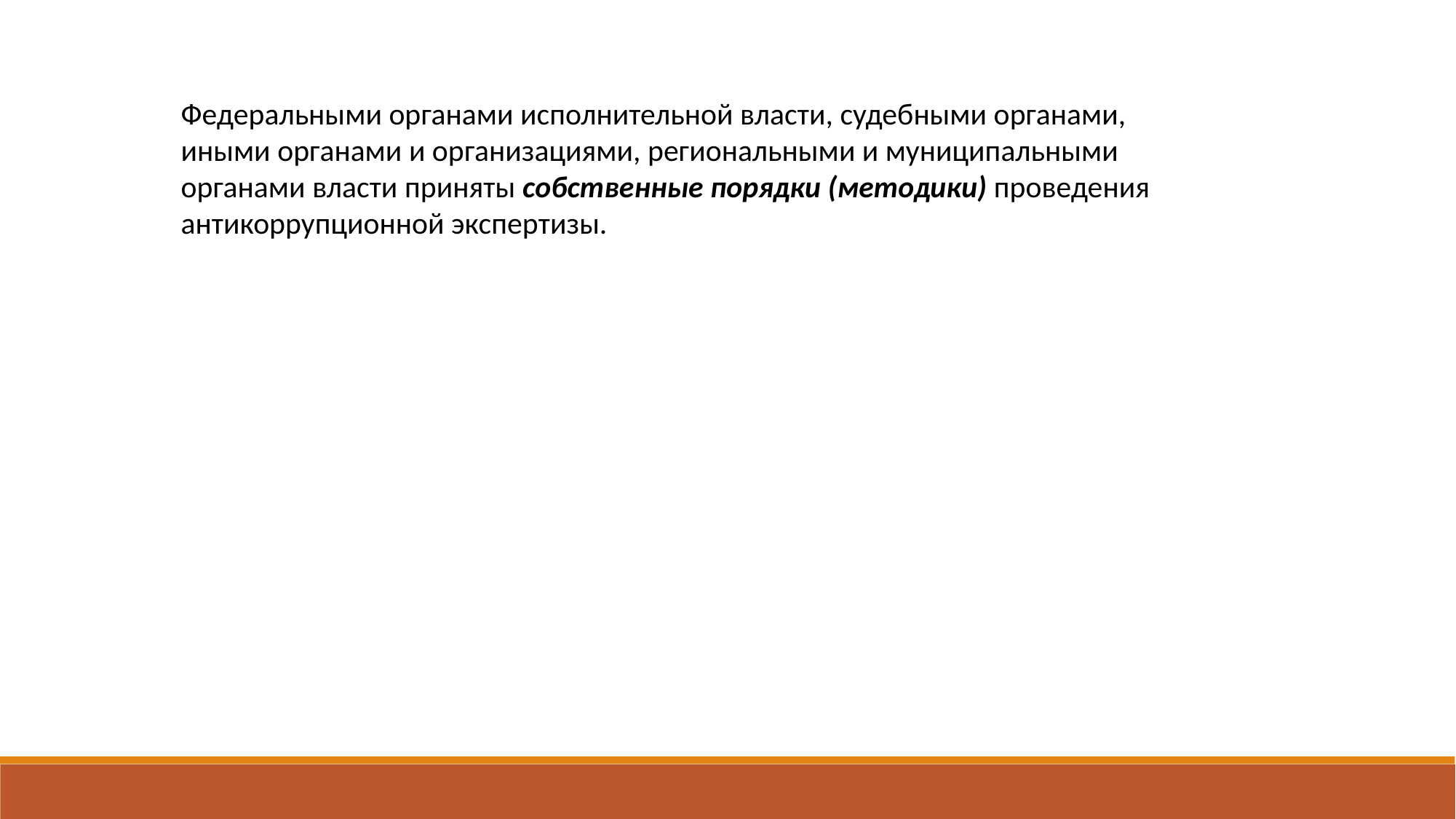

Федеральными органами исполнительной власти, судебными органами, иными органами и организациями, региональными и муниципальными органами власти приняты собственные порядки (методики) проведения антикоррупционной экспертизы.